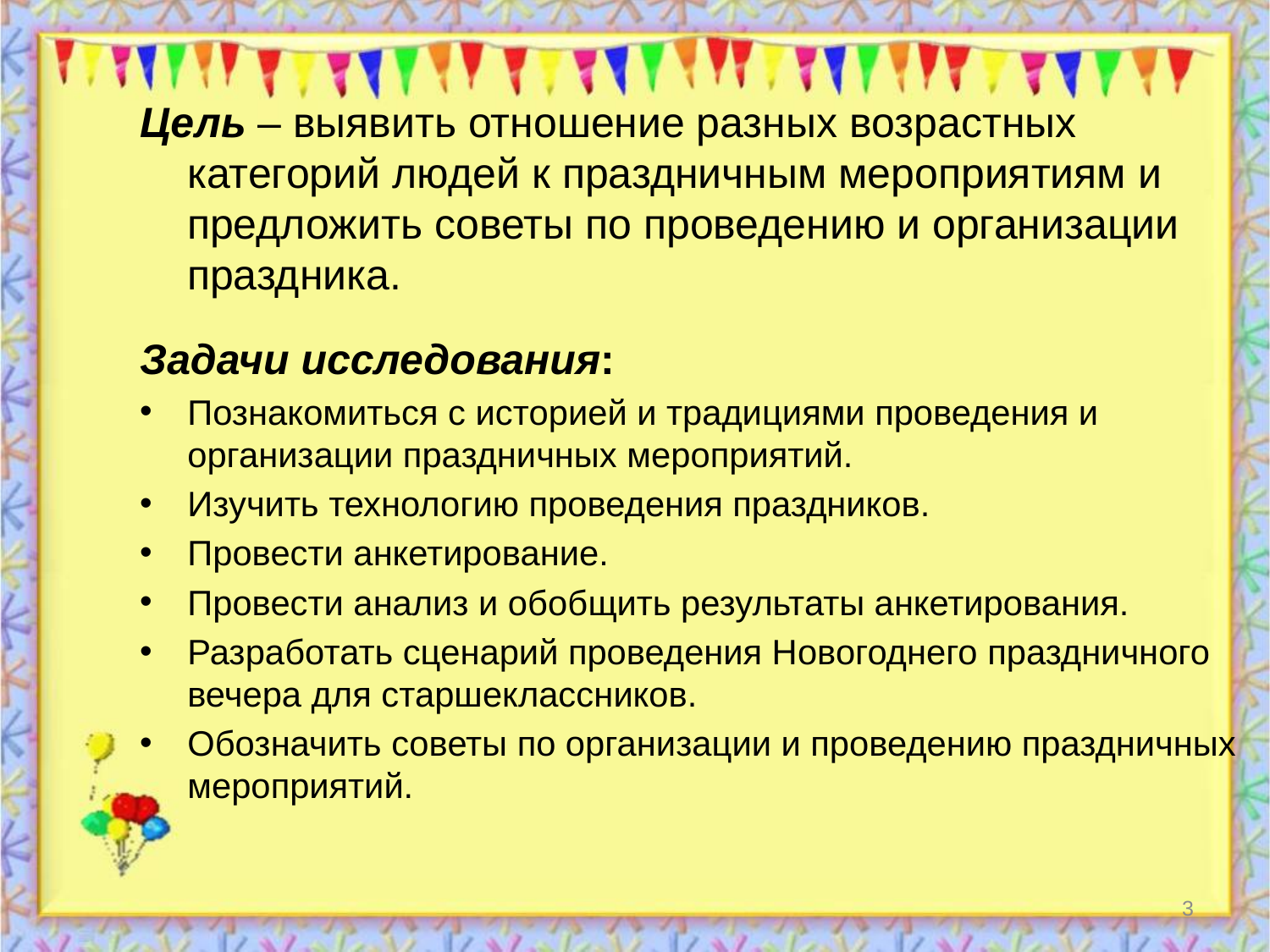

Цель – выявить отношение разных возрастных категорий людей к праздничным мероприятиям и предложить советы по проведению и организации праздника.

Задачи исследования:
Познакомиться с историей и традициями проведения и организации праздничных мероприятий.
Изучить технологию проведения праздников.
Провести анкетирование.
Провести анализ и обобщить результаты анкетирования.
Разработать сценарий проведения Новогоднего праздничного вечера для старшеклассников.
Обозначить советы по организации и проведению праздничных мероприятий.
3